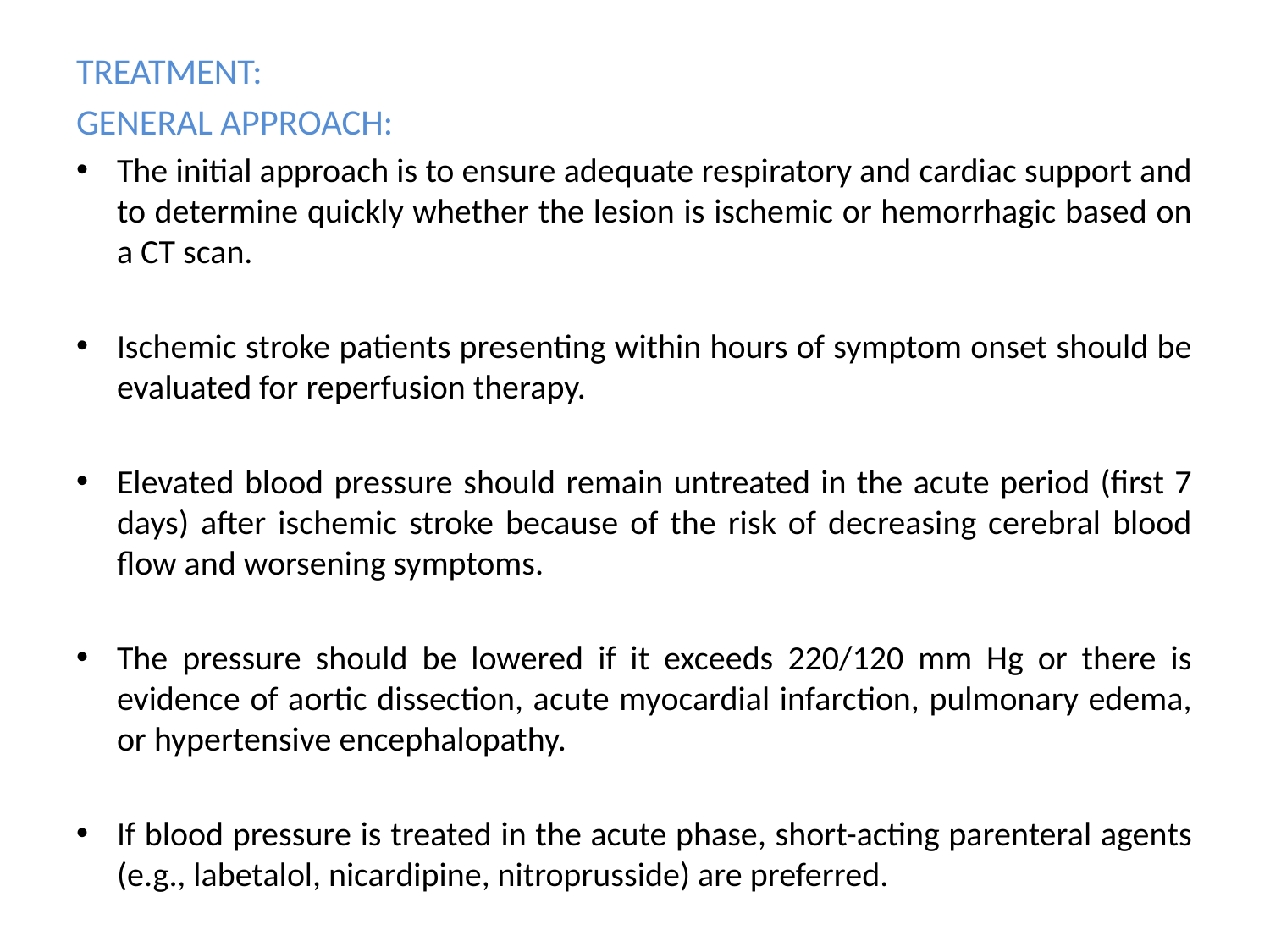

TREATMENT:
GENERAL APPROACH:
The initial approach is to ensure adequate respiratory and cardiac support and to determine quickly whether the lesion is ischemic or hemorrhagic based on a CT scan.

Ischemic stroke patients presenting within hours of symptom onset should be evaluated for reperfusion therapy.

Elevated blood pressure should remain untreated in the acute period (first 7 days) after ischemic stroke because of the risk of decreasing cerebral blood flow and worsening symptoms.

The pressure should be lowered if it exceeds 220/120 mm Hg or there is evidence of aortic dissection, acute myocardial infarction, pulmonary edema, or hypertensive encephalopathy.

If blood pressure is treated in the acute phase, short-acting parenteral agents (e.g., labetalol, nicardipine, nitroprusside) are preferred.